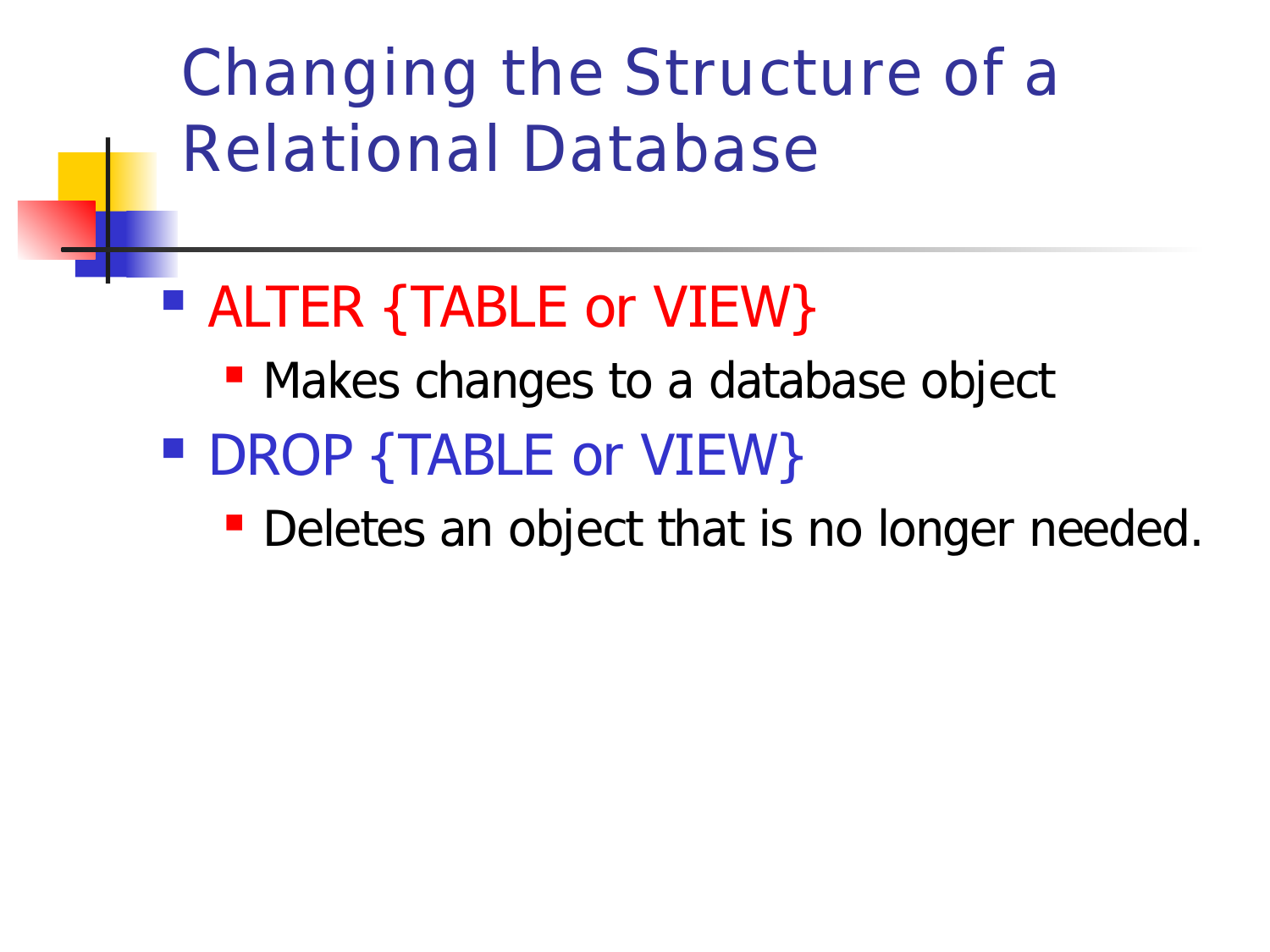

# Changing the Structure of a Relational Database
ALTER {TABLE or VIEW}
Makes changes to a database object
DROP {TABLE or VIEW}
Deletes an object that is no longer needed.